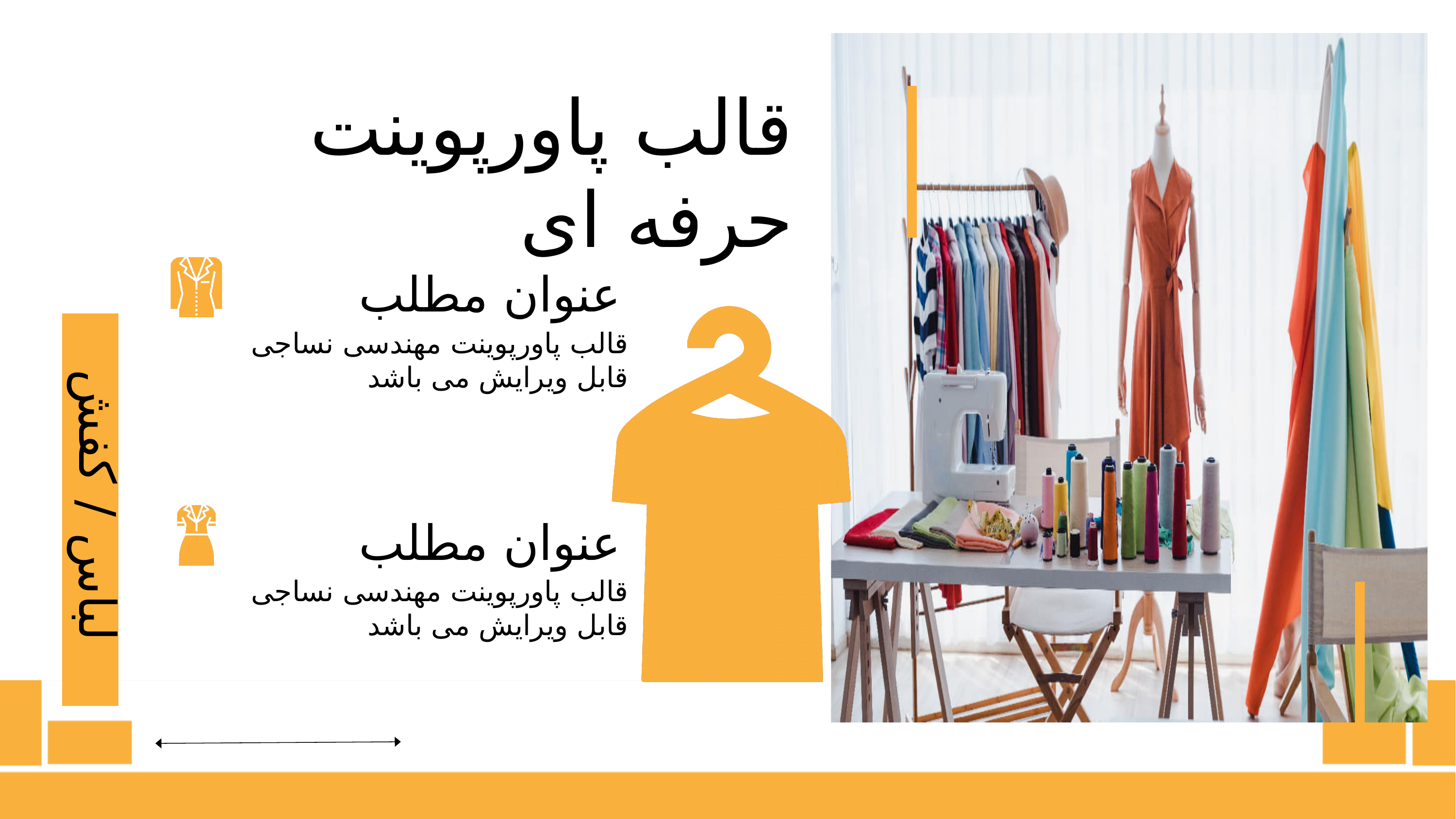

قالب پاورپوینت حرفه ای

عنوان مطلب

قالب پاورپوینت مهندسی نساجی قابل ویرایش می باشد

لباس / کفش

عنوان مطلب
قالب پاورپوینت مهندسی نساجی قابل ویرایش می باشد